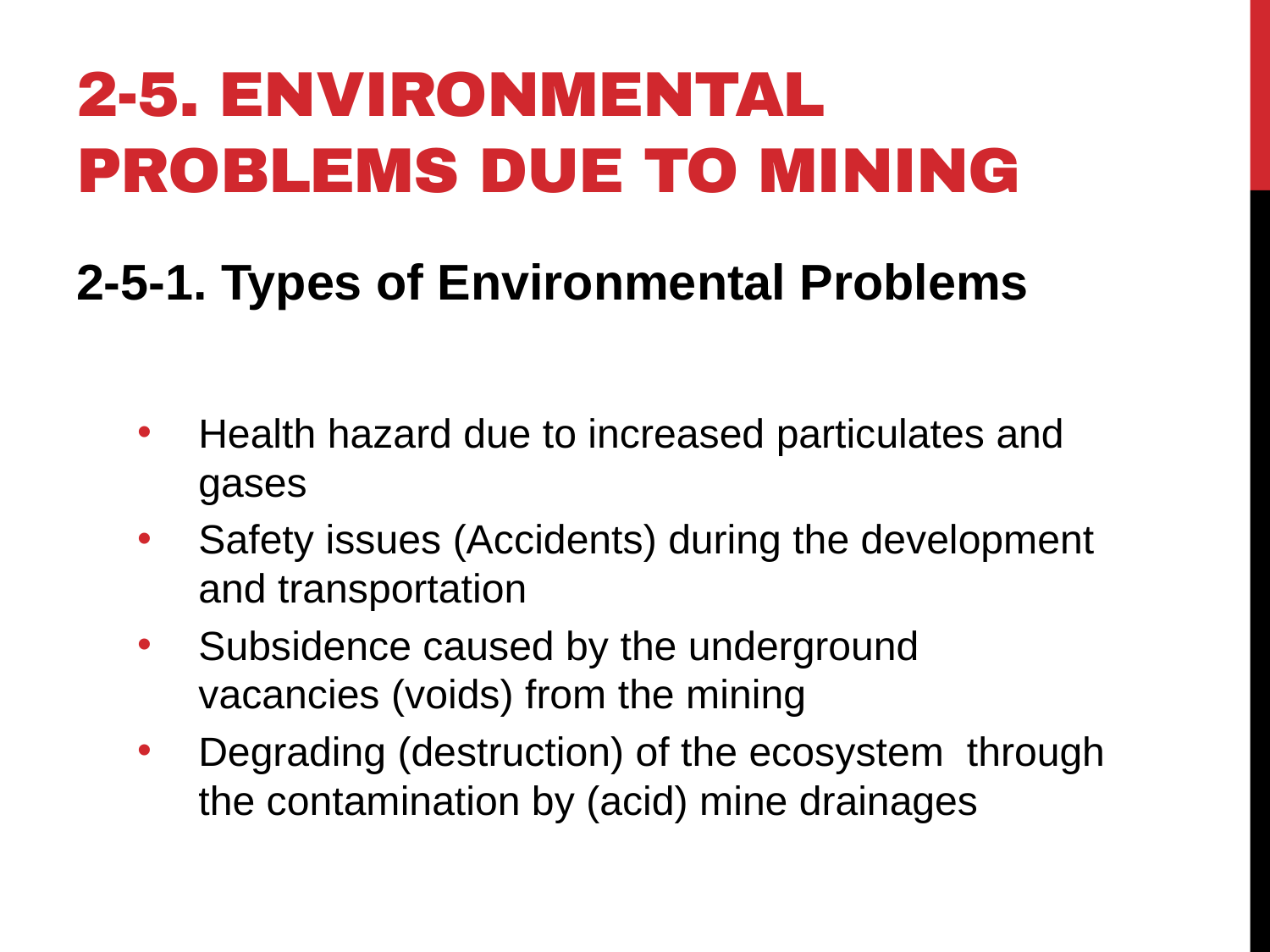

# 2-5. Environmental problems due to mining
2-5-1. Types of Environmental Problems

Health hazard due to increased particulates and gases
Safety issues (Accidents) during the development and transportation
Subsidence caused by the underground vacancies (voids) from the mining
Degrading (destruction) of the ecosystem  through the contamination by (acid) mine drainages